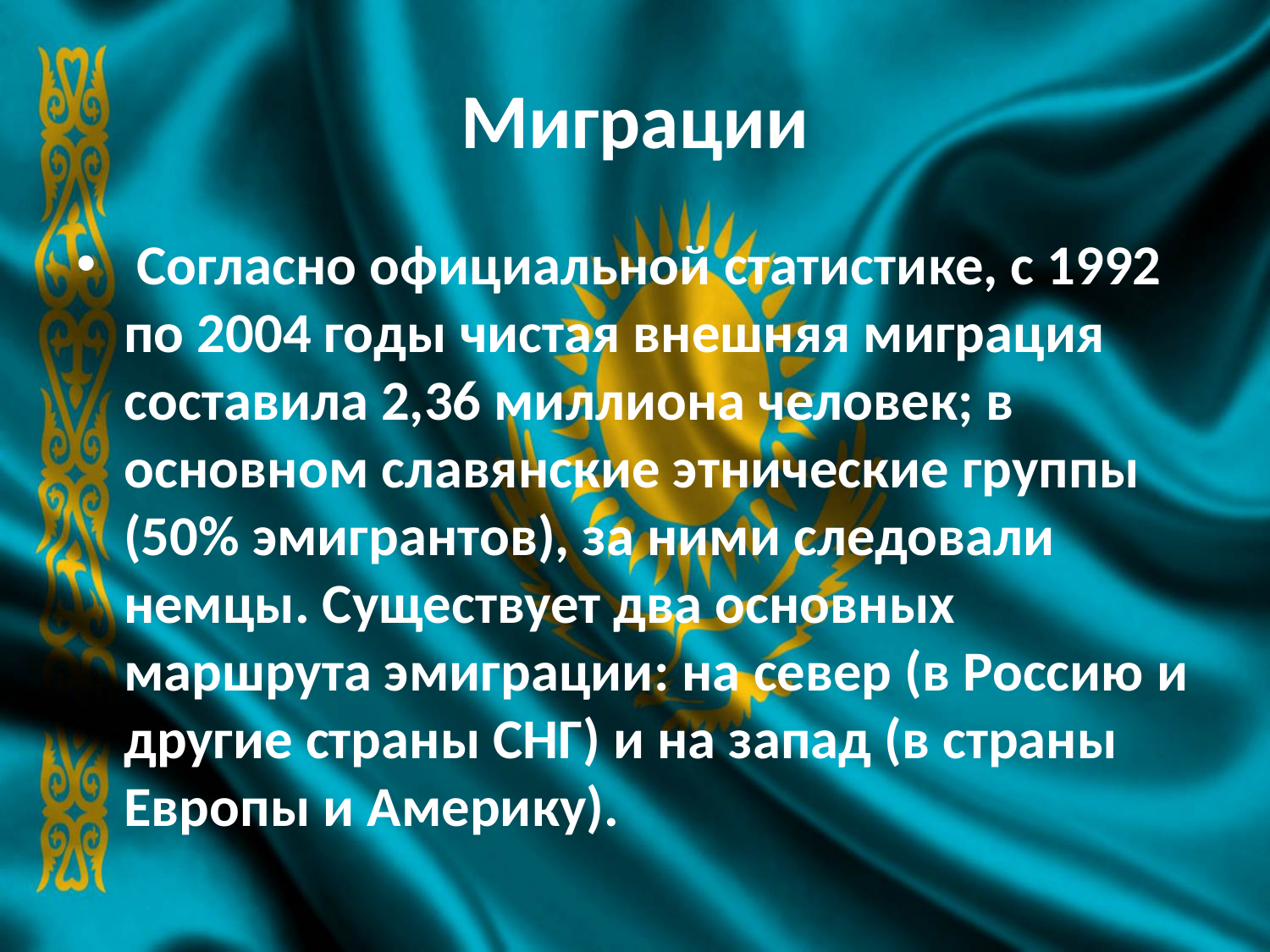

# Миграции
 Согласно официальной статистике, с 1992 по 2004 годы чистая внешняя миграция составила 2,36 миллиона человек; в основном славянские этнические группы (50% эмигрантов), за ними следовали немцы. Существует два основных маршрута эмиграции: на север (в Россию и другие страны СНГ) и на запад (в страны Европы и Америку).